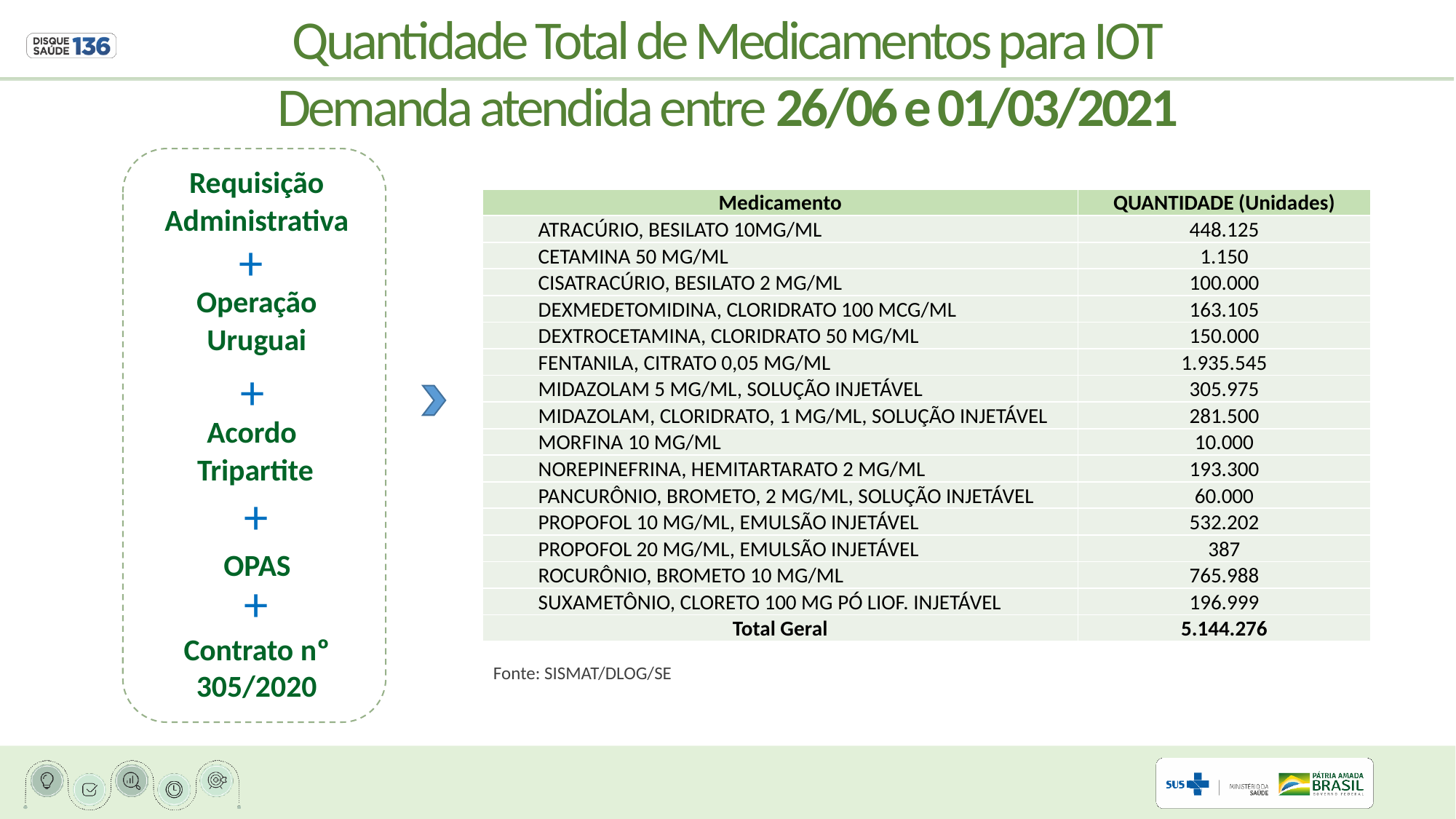

Quantidade Total de Medicamentos para IOT
Demanda atendida entre 26/06 e 01/03/2021

Requisição
Administrativa
| Medicamento | QUANTIDADE (Unidades) |
| --- | --- |
| ATRACÚRIO, BESILATO 10MG/ML | 448.125 |
| CETAMINA 50 MG/ML | 1.150 |
| CISATRACÚRIO, BESILATO 2 MG/ML | 100.000 |
| DEXMEDETOMIDINA, CLORIDRATO 100 MCG/ML | 163.105 |
| DEXTROCETAMINA, CLORIDRATO 50 MG/ML | 150.000 |
| FENTANILA, CITRATO 0,05 MG/ML | 1.935.545 |
| MIDAZOLAM 5 MG/ML, SOLUÇÃO INJETÁVEL | 305.975 |
| MIDAZOLAM, CLORIDRATO, 1 MG/ML, SOLUÇÃO INJETÁVEL | 281.500 |
| MORFINA 10 MG/ML | 10.000 |
| NOREPINEFRINA, HEMITARTARATO 2 MG/ML | 193.300 |
| PANCURÔNIO, BROMETO, 2 MG/ML, SOLUÇÃO INJETÁVEL | 60.000 |
| PROPOFOL 10 MG/ML, EMULSÃO INJETÁVEL | 532.202 |
| PROPOFOL 20 MG/ML, EMULSÃO INJETÁVEL | 387 |
| ROCURÔNIO, BROMETO 10 MG/ML | 765.988 |
| SUXAMETÔNIO, CLORETO 100 MG PÓ LIOF. INJETÁVEL | 196.999 |
| Total Geral | 5.144.276 |
+
Operação
Uruguai
+

Acordo
Tripartite
+
OPAS
+
Contrato nº 305/2020
Fonte: SISMAT/DLOG/SE